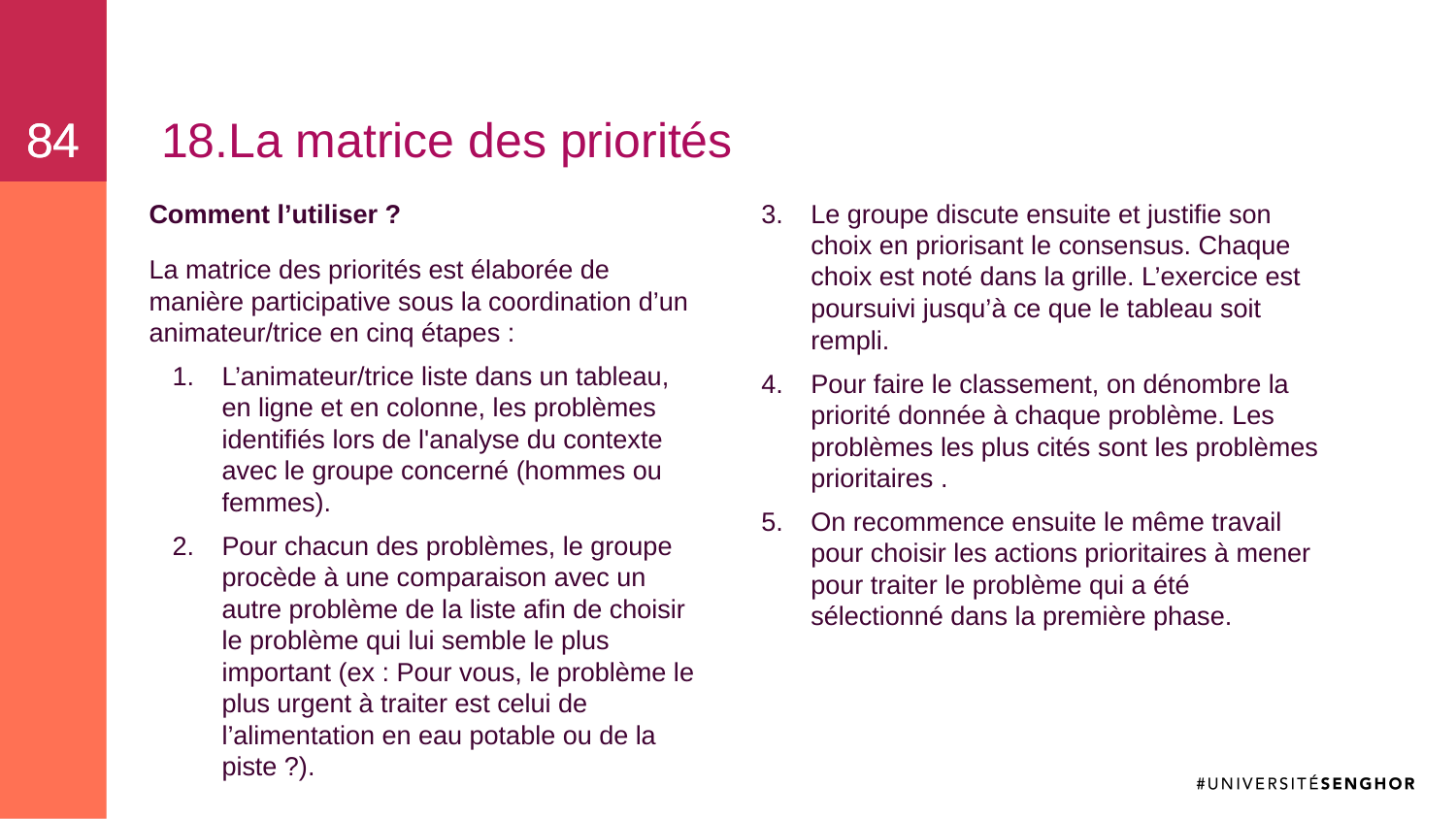

84
84
# La matrice des priorités
Comment l’utiliser ?
La matrice des priorités est élaborée de manière participative sous la coordination d’un animateur/trice en cinq étapes :
L’animateur/trice liste dans un tableau, en ligne et en colonne, les problèmes identifiés lors de l'analyse du contexte avec le groupe concerné (hommes ou femmes).
Pour chacun des problèmes, le groupe procède à une comparaison avec un autre problème de la liste afin de choisir le problème qui lui semble le plus important (ex : Pour vous, le problème le plus urgent à traiter est celui de l’alimentation en eau potable ou de la piste ?).
Le groupe discute ensuite et justifie son choix en priorisant le consensus. Chaque choix est noté dans la grille. L’exercice est poursuivi jusqu’à ce que le tableau soit rempli.
Pour faire le classement, on dénombre la priorité donnée à chaque problème. Les problèmes les plus cités sont les problèmes prioritaires .
On recommence ensuite le même travail pour choisir les actions prioritaires à mener pour traiter le problème qui a été sélectionné dans la première phase.